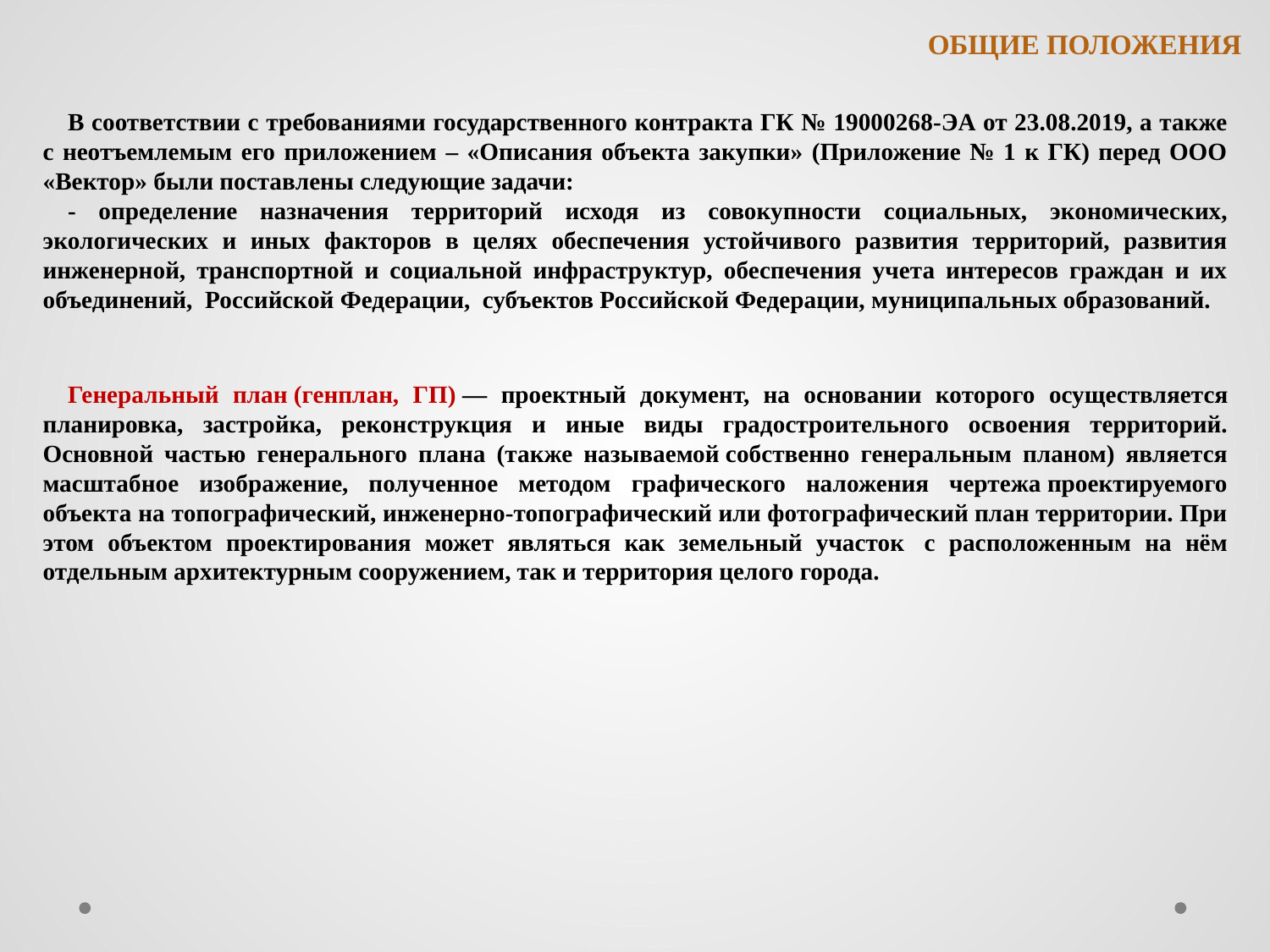

ОБЩИЕ ПОЛОЖЕНИЯ
В соответствии с требованиями государственного контракта ГК № 19000268-ЭА от 23.08.2019, а также с неотъемлемым его приложением – «Описания объекта закупки» (Приложение № 1 к ГК) перед ООО «Вектор» были поставлены следующие задачи:
- определение назначения территорий исходя из совокупности социальных, экономических, экологических и иных факторов в целях обеспечения устойчивого развития территорий, развития инженерной, транспортной и социальной инфраструктур, обеспечения учета интересов граждан и их объединений,  Российской Федерации,  субъектов Российской Федерации, муниципальных образований.

Генеральный план (генплан, ГП) — проектный документ, на основании которого осуществляется планировка, застройка, реконструкция и иные виды градостроительного освоения территорий. Основной частью генерального плана (также называемой собственно генеральным планом) является масштабное изображение, полученное методом графического наложения чертежа проектируемого объекта на топографический, инженерно-топографический или фотографический план территории. При этом объектом проектирования может являться как земельный участок  с расположенным на нём отдельным архитектурным сооружением, так и территория целого города.